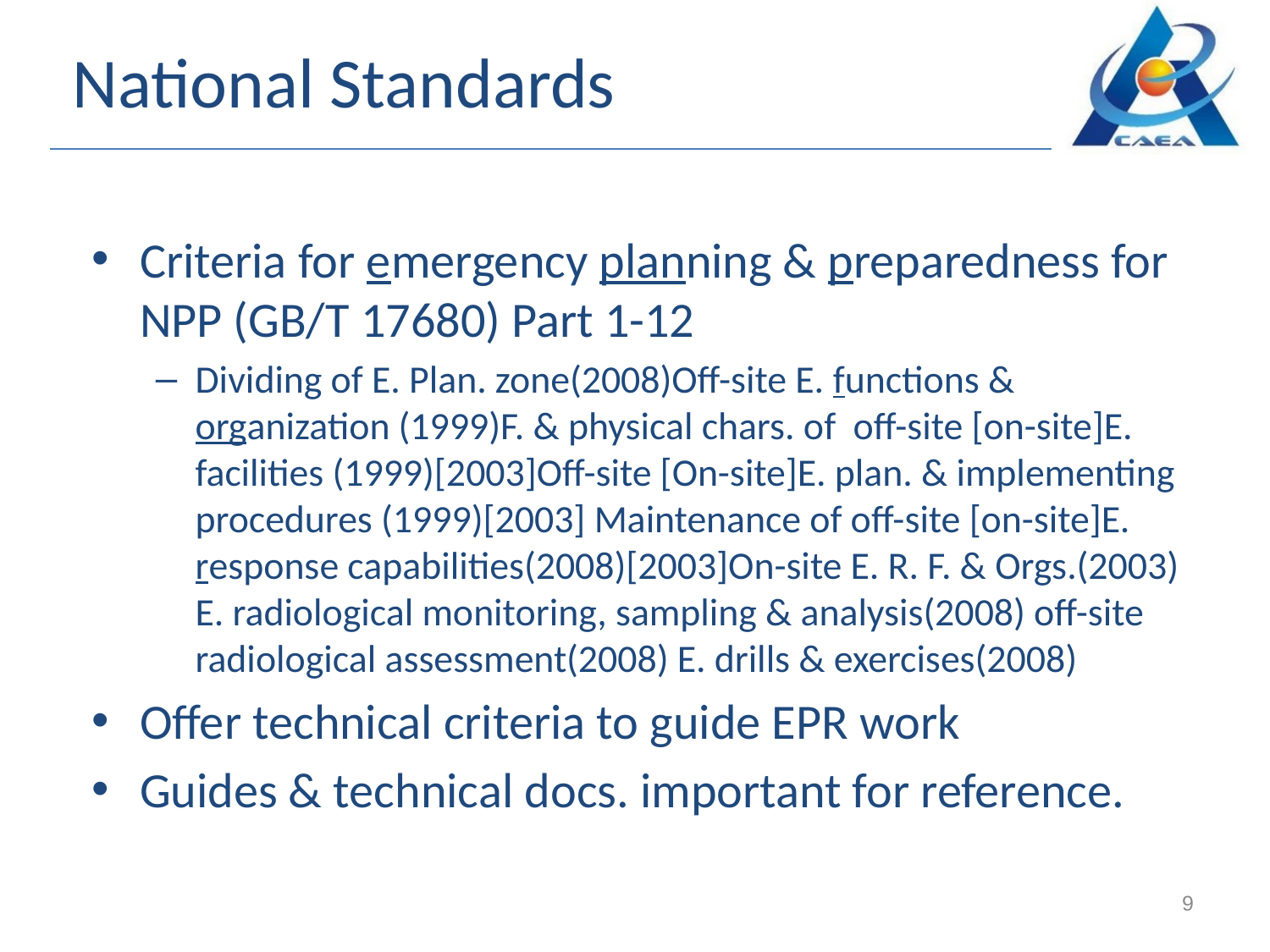

# National Standards
Criteria for emergency planning & preparedness for NPP (GB/T 17680) Part 1-12
Dividing of E. Plan. zone(2008)Off-site E. functions & organization (1999)F. & physical chars. of  off-site [on-site]E. facilities (1999)[2003]Off-site [On-site]E. plan. & implementing procedures (1999)[2003] Maintenance of off-site [on-site]E. response capabilities(2008)[2003]On-site E. R. F. & Orgs.(2003) E. radiological monitoring, sampling & analysis(2008) off-site radiological assessment(2008) E. drills & exercises(2008)
Offer technical criteria to guide EPR work
Guides & technical docs. important for reference.

9